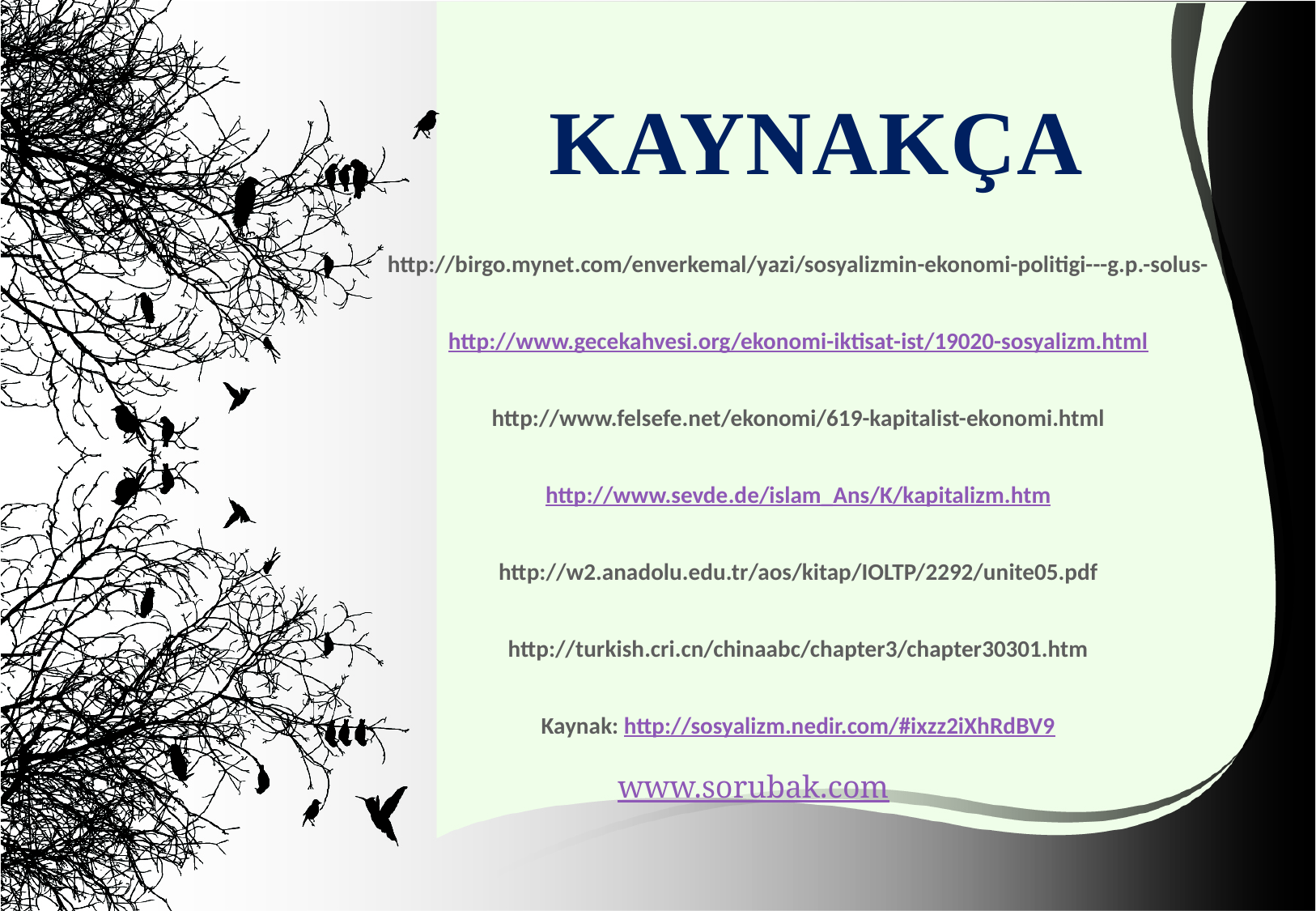

# KAYNAKÇA
http://birgo.mynet.com/enverkemal/yazi/sosyalizmin-ekonomi-politigi---g.p.-solus-

http://www.gecekahvesi.org/ekonomi-iktisat-ist/19020-sosyalizm.html

http://www.felsefe.net/ekonomi/619-kapitalist-ekonomi.html

http://www.sevde.de/islam_Ans/K/kapitalizm.htm

http://w2.anadolu.edu.tr/aos/kitap/IOLTP/2292/unite05.pdf

http://turkish.cri.cn/chinaabc/chapter3/chapter30301.htm

Kaynak: http://sosyalizm.nedir.com/#ixzz2iXhRdBV9
www.sorubak.com